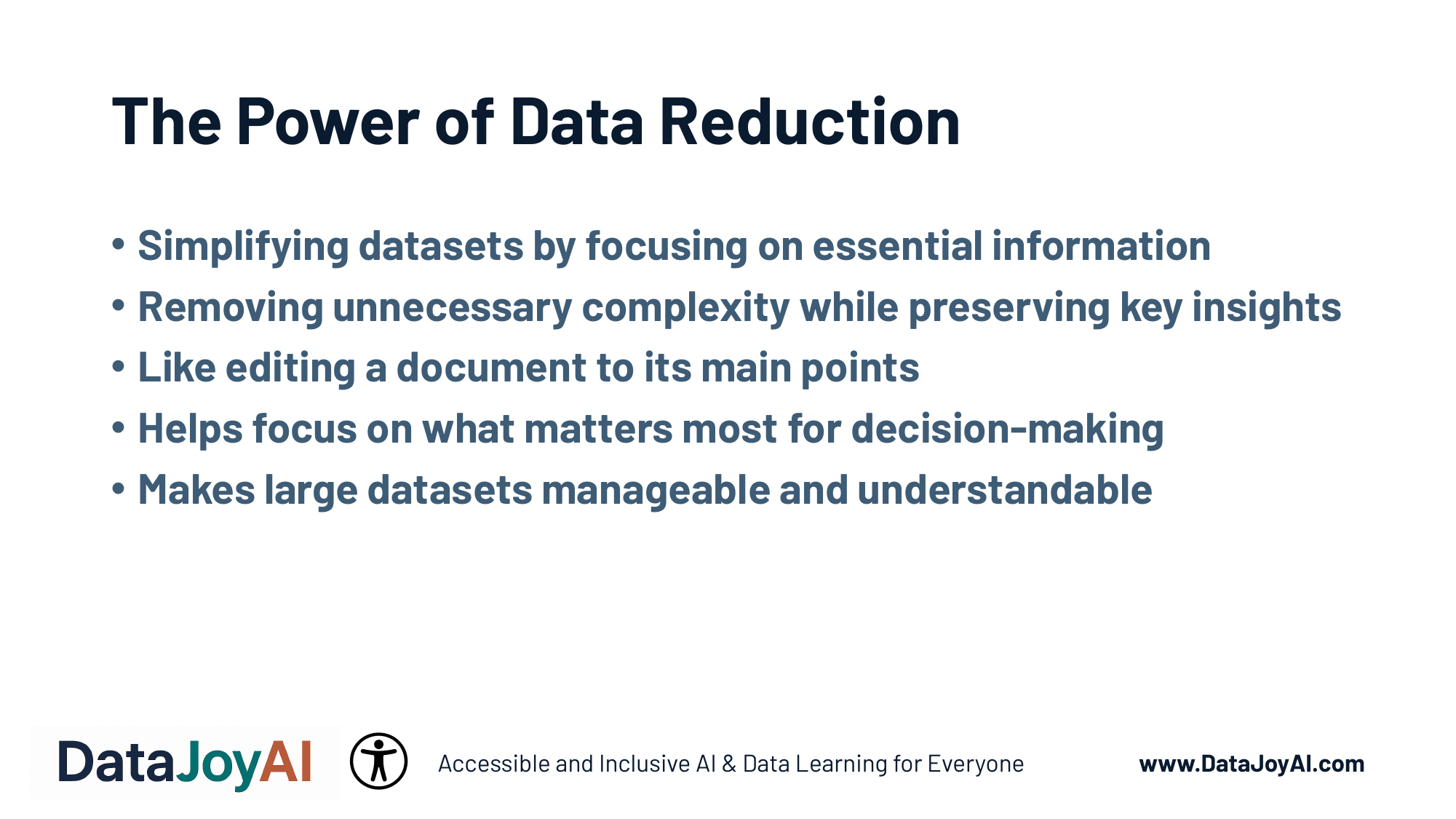

# The Power of Data Reduction
Simplifying datasets by focusing on essential information
Removing unnecessary complexity while preserving key insights
Like editing a document to its main points
Helps focus on what matters most for decision-making
Makes large datasets manageable and understandable